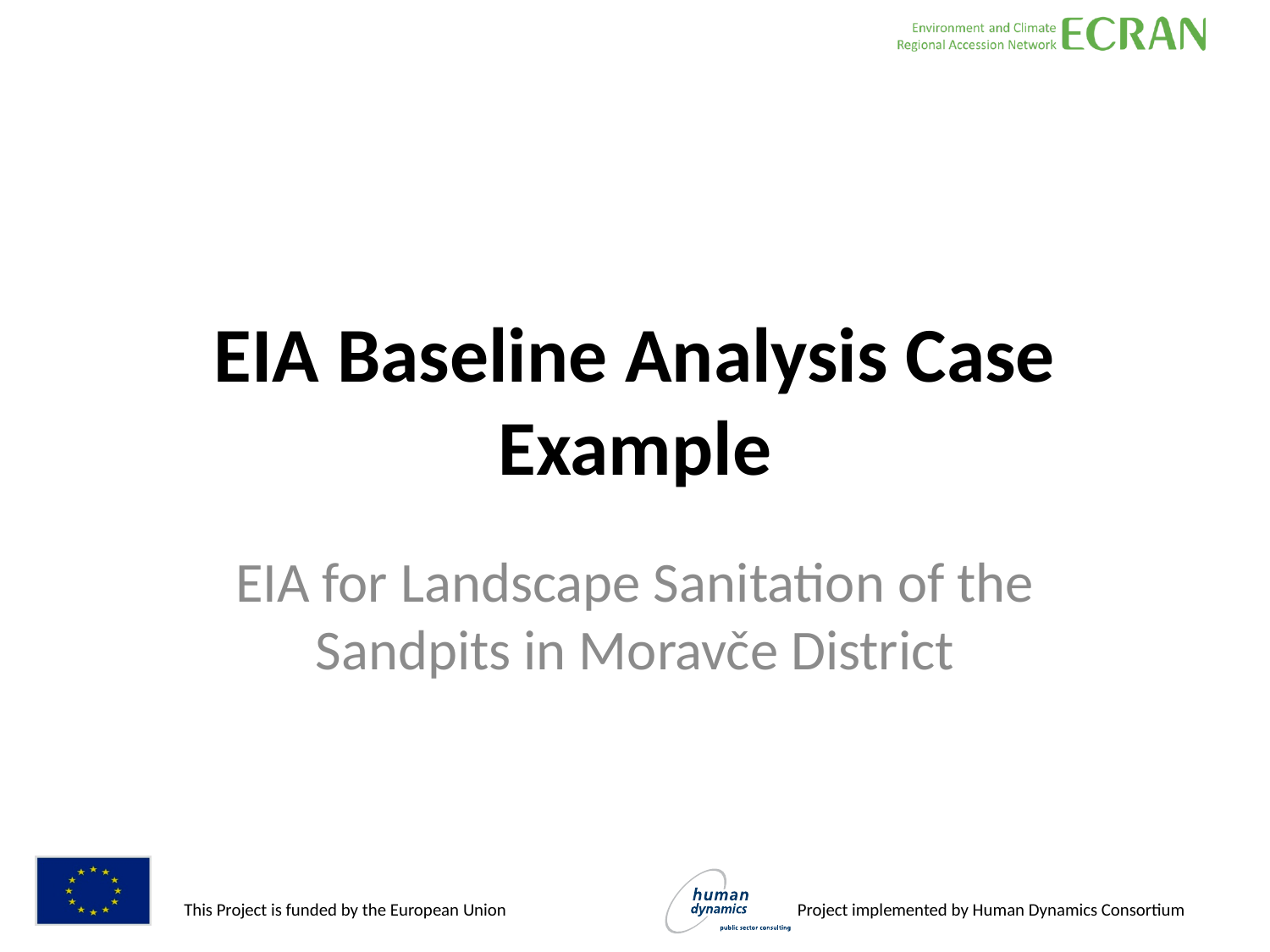

# EIA Baseline Analysis Case Example
EIA for Landscape Sanitation of the Sandpits in Moravče District